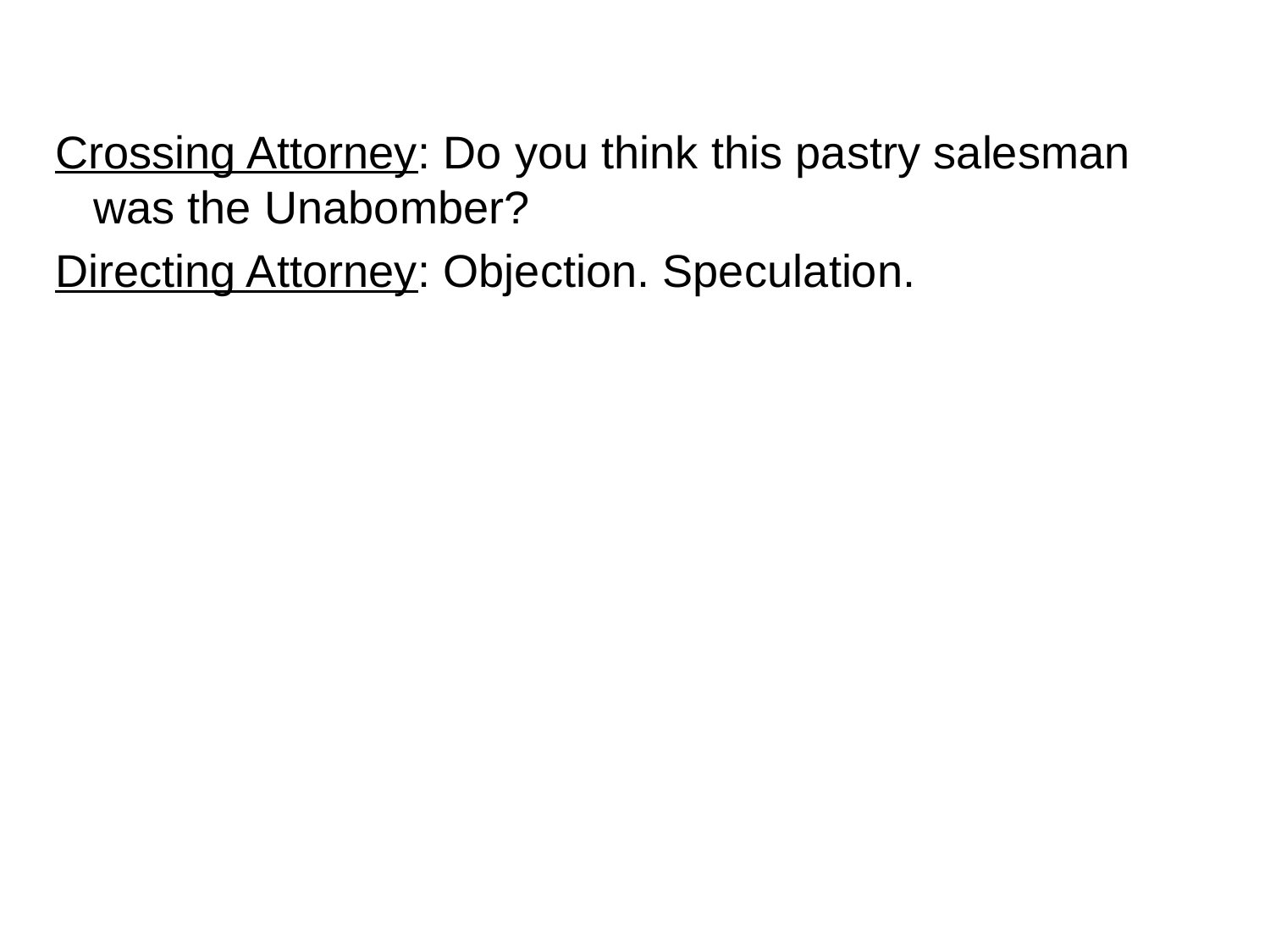

Crossing Attorney: Do you think this pastry salesman was the Unabomber?
Directing Attorney: Objection. Speculation.